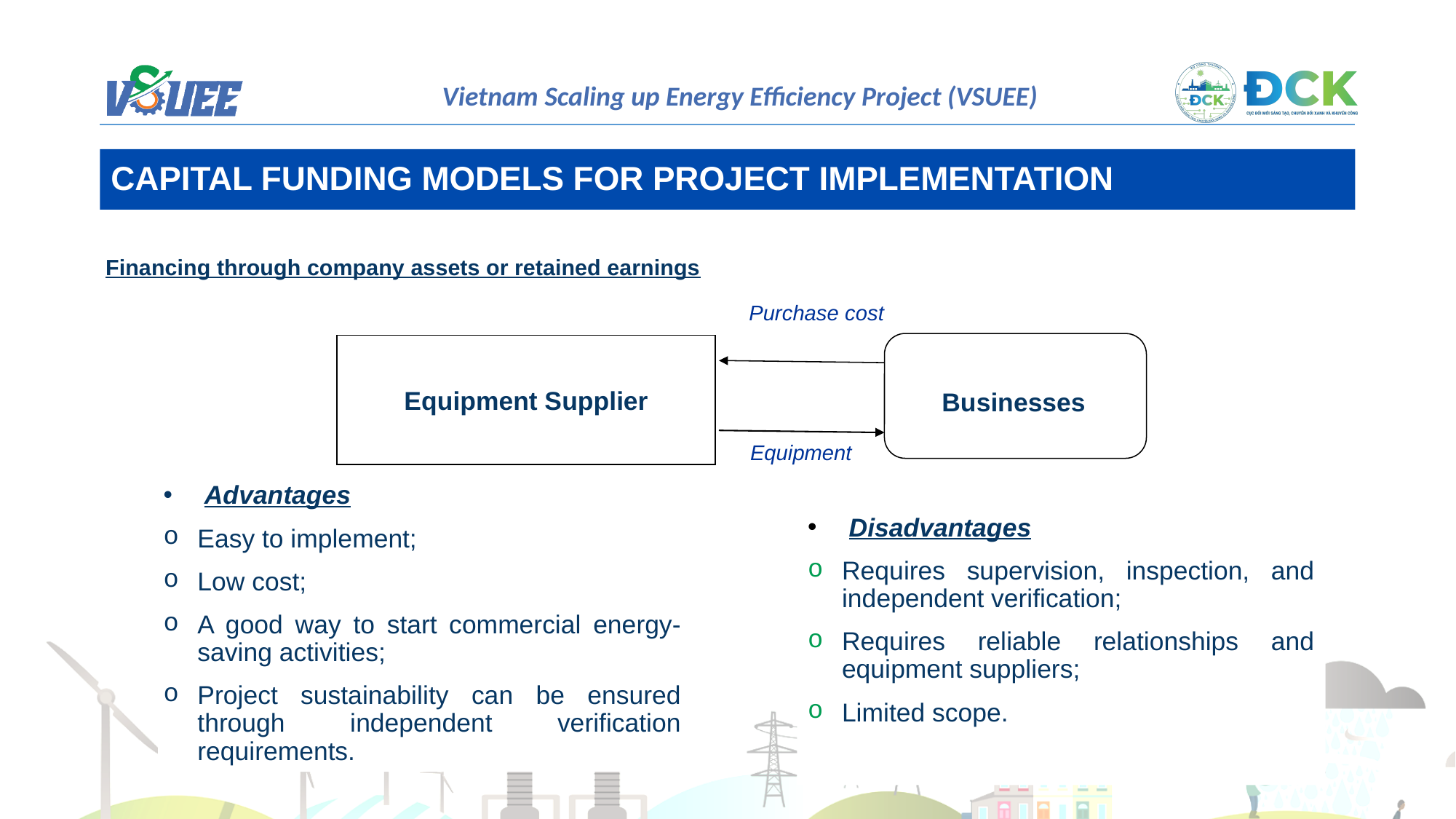

CAPITAL FUNDING MODELS FOR PROJECT IMPLEMENTATION
Financing through company assets or retained earnings
Purchase cost

Equipment Supplier

Businesses
Equipment
Advantages
Easy to implement;
Low cost;
A good way to start commercial energy-saving activities;
Project sustainability can be ensured through independent verification requirements.
Disadvantages
Requires supervision, inspection, and independent verification;
Requires reliable relationships and equipment suppliers;
Limited scope.